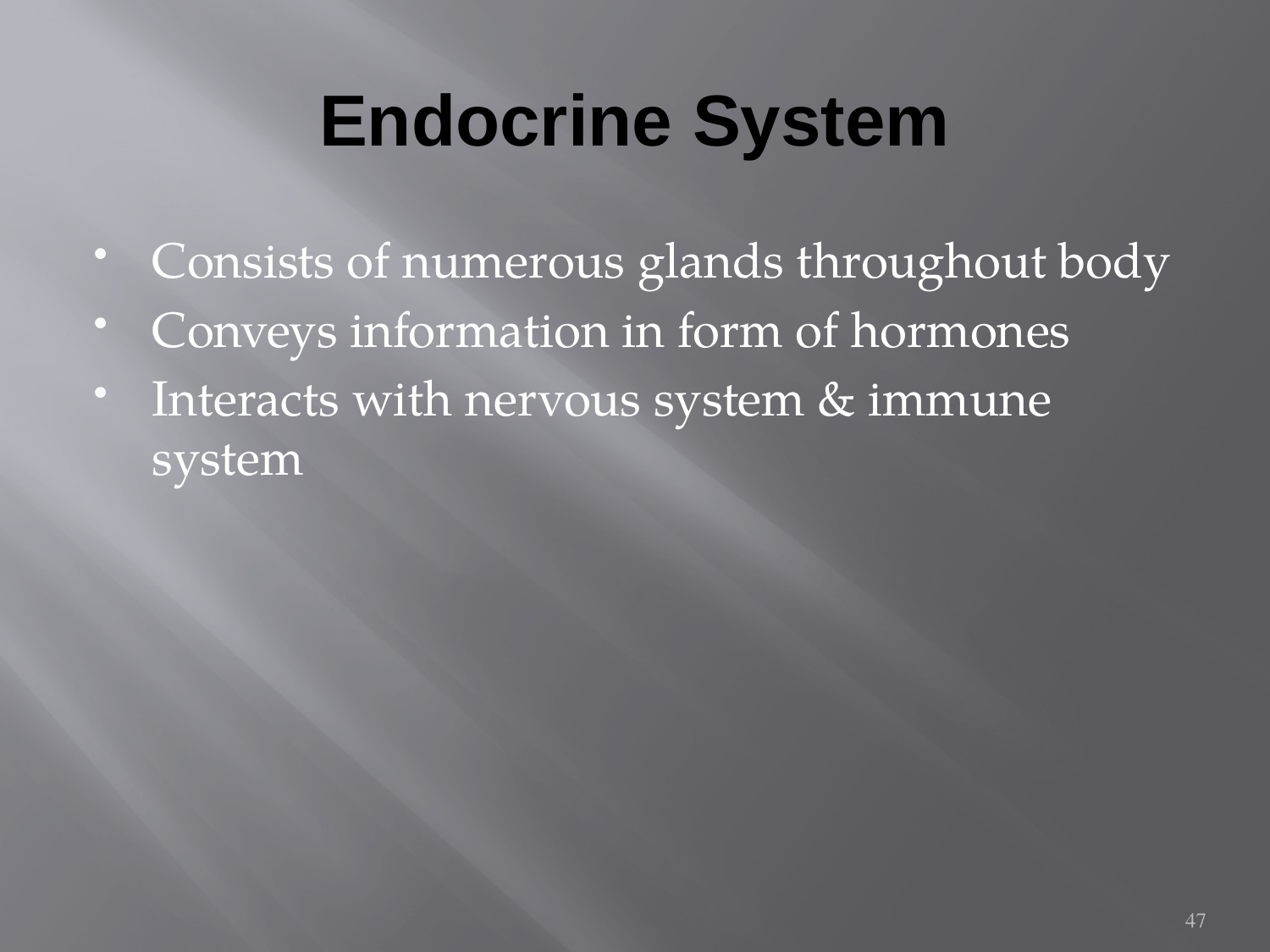

# Endocrine System
Consists of numerous glands throughout body
Conveys information in form of hormones
Interacts with nervous system & immune system
47